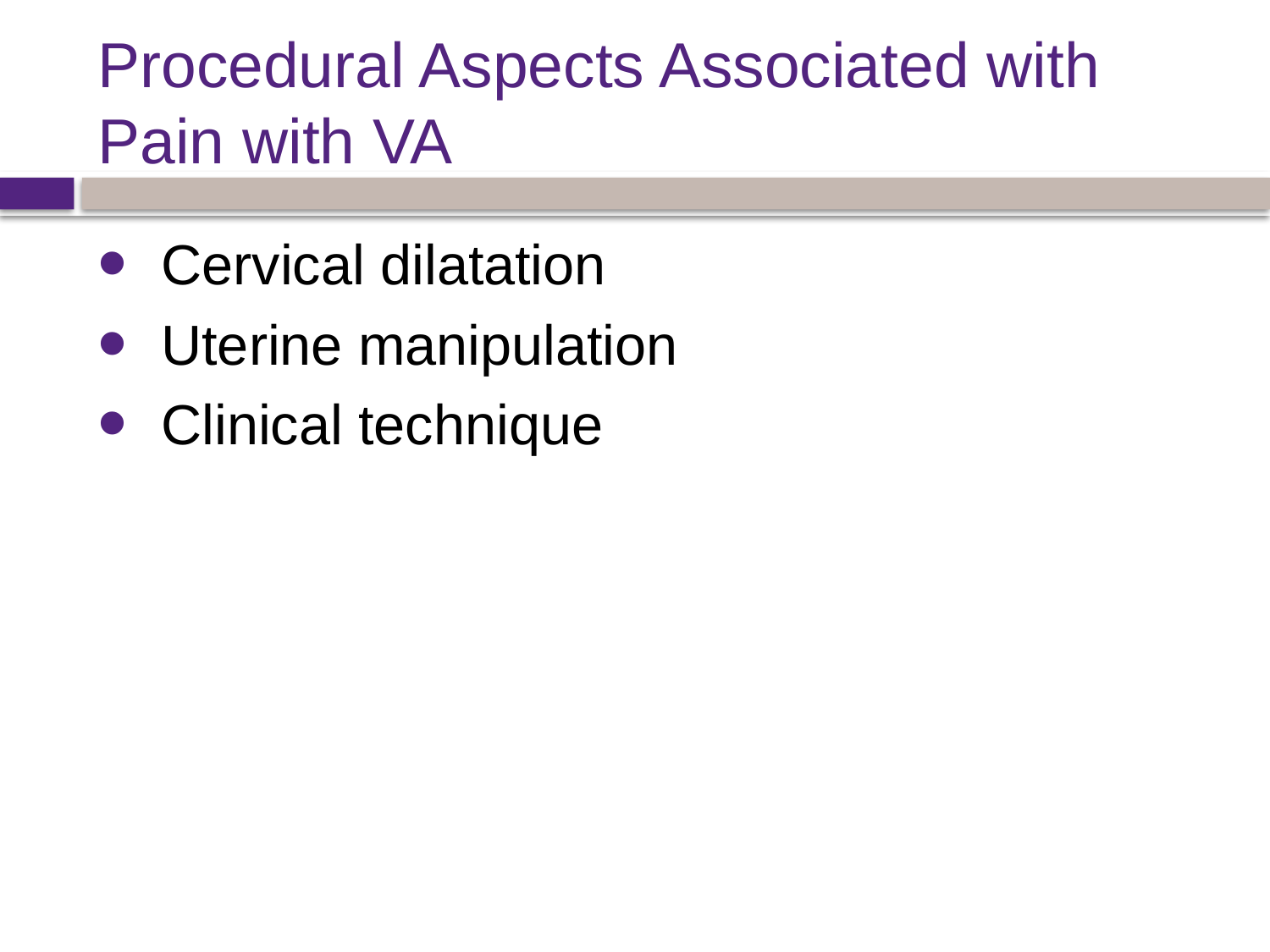

# Procedural Aspects Associated with Pain with VA
Cervical dilatation
Uterine manipulation
Clinical technique